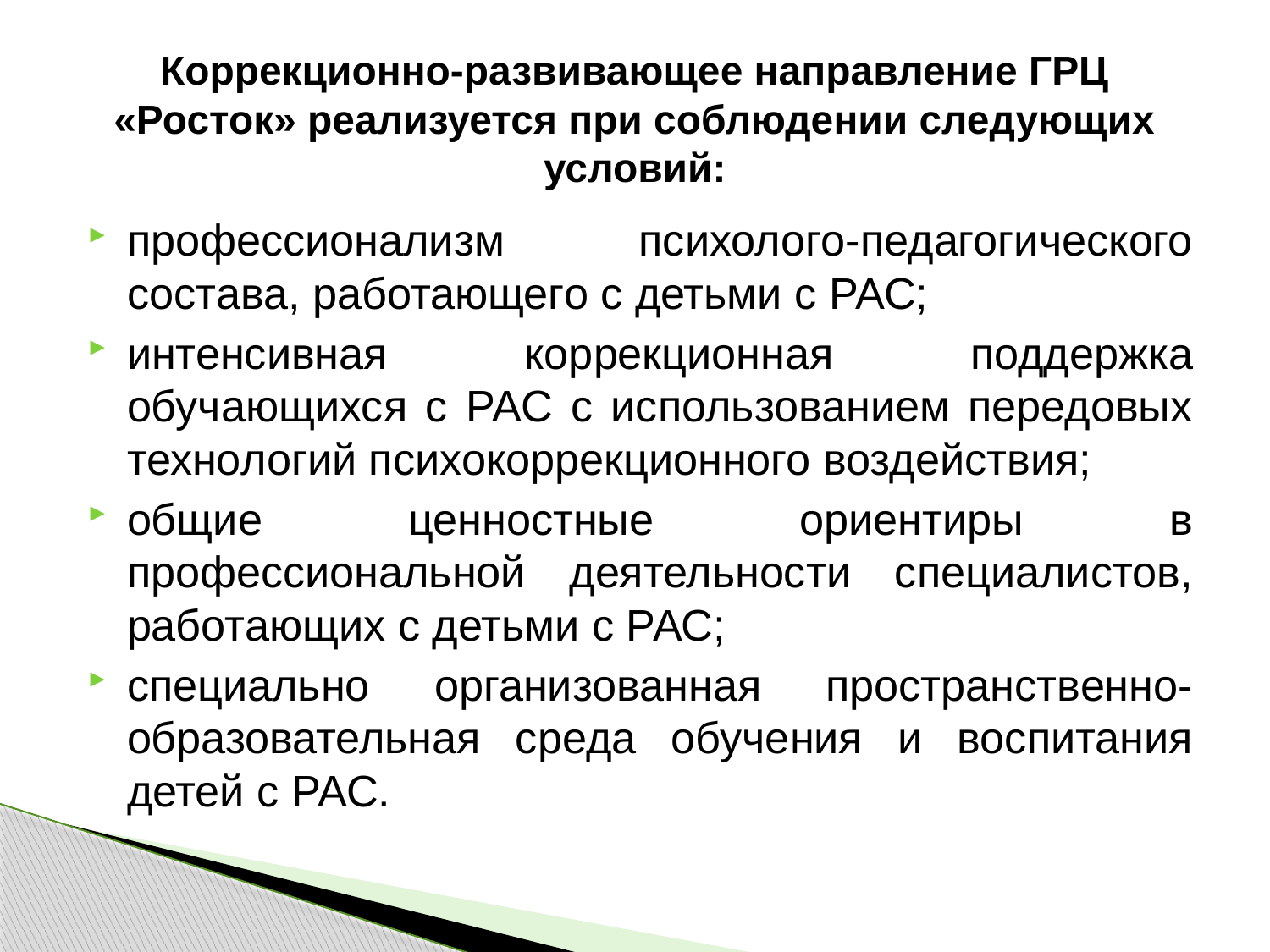

# Коррекционно-развивающее направление ГРЦ «Росток» реализуется при соблюдении следующих условий:
профессионализм психолого-педагогического состава, работающего с детьми с РАС;
интенсивная коррекционная поддержка обучающихся с РАС с использованием передовых технологий психокоррекционного воздействия;
общие ценностные ориентиры в профессиональной деятельности специалистов, работающих с детьми с РАС;
специально организованная пространственно-образовательная среда обучения и воспитания детей с РАС.